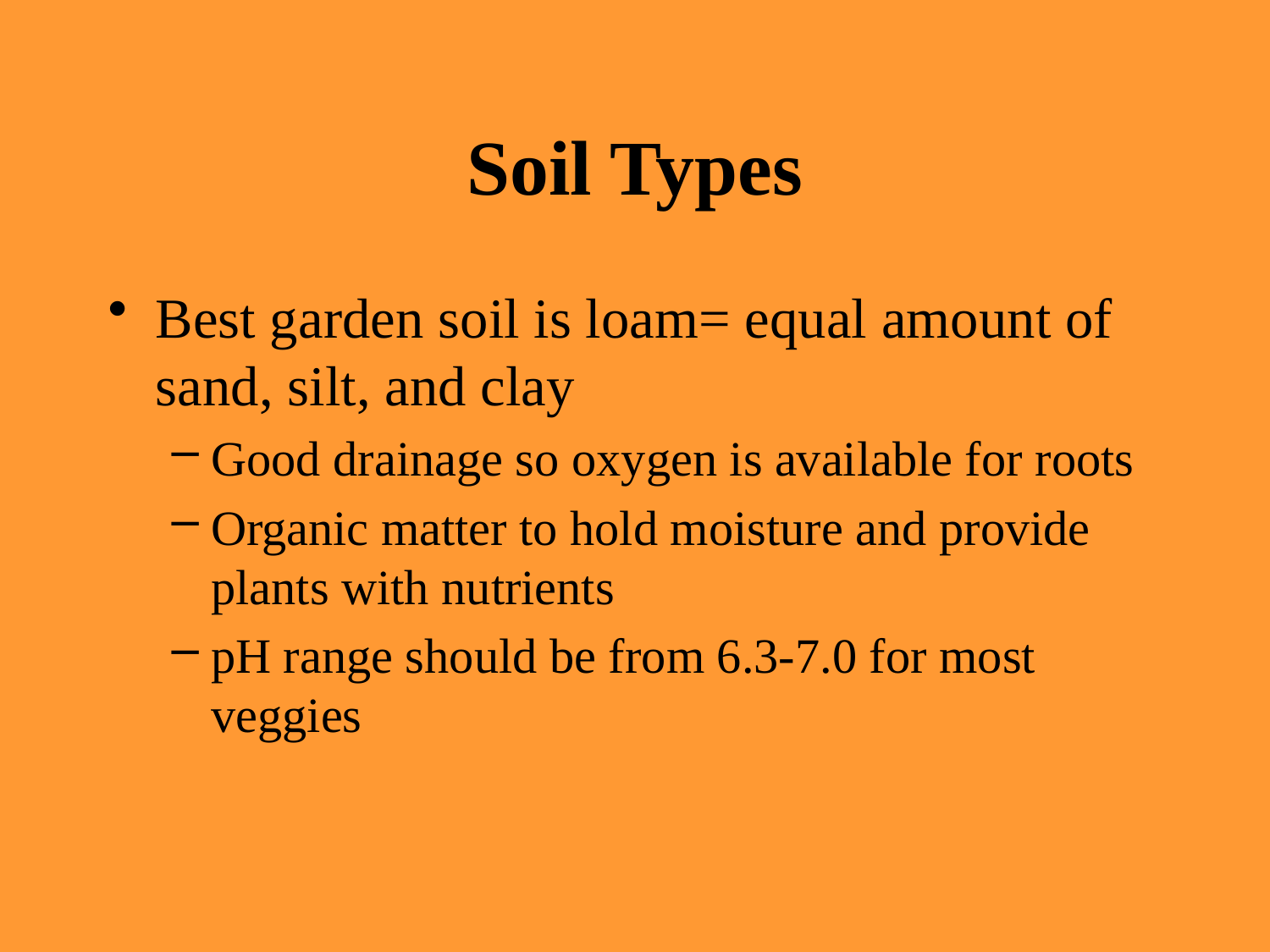

# Soil Types
Best garden soil is loam= equal amount of sand, silt, and clay
Good drainage so oxygen is available for roots
Organic matter to hold moisture and provide plants with nutrients
pH range should be from 6.3-7.0 for most veggies